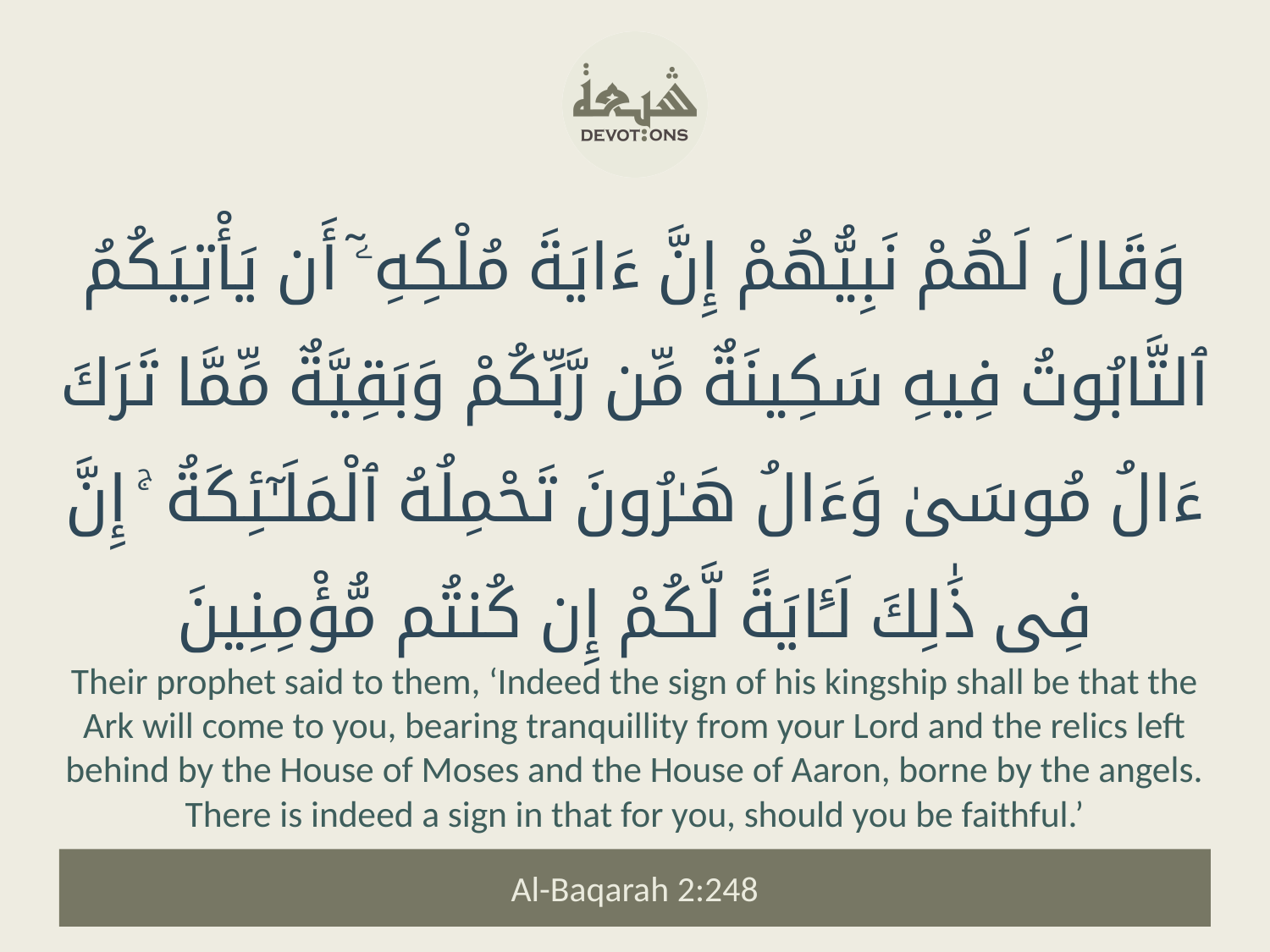

وَقَالَ لَهُمْ نَبِيُّهُمْ إِنَّ ءَايَةَ مُلْكِهِۦٓ أَن يَأْتِيَكُمُ ٱلتَّابُوتُ فِيهِ سَكِينَةٌ مِّن رَّبِّكُمْ وَبَقِيَّةٌ مِّمَّا تَرَكَ ءَالُ مُوسَىٰ وَءَالُ هَـٰرُونَ تَحْمِلُهُ ٱلْمَلَـٰٓئِكَةُ ۚ إِنَّ فِى ذَٰلِكَ لَـَٔايَةً لَّكُمْ إِن كُنتُم مُّؤْمِنِينَ
Their prophet said to them, ‘Indeed the sign of his kingship shall be that the Ark will come to you, bearing tranquillity from your Lord and the relics left behind by the House of Moses and the House of Aaron, borne by the angels. There is indeed a sign in that for you, should you be faithful.’
Al-Baqarah 2:248